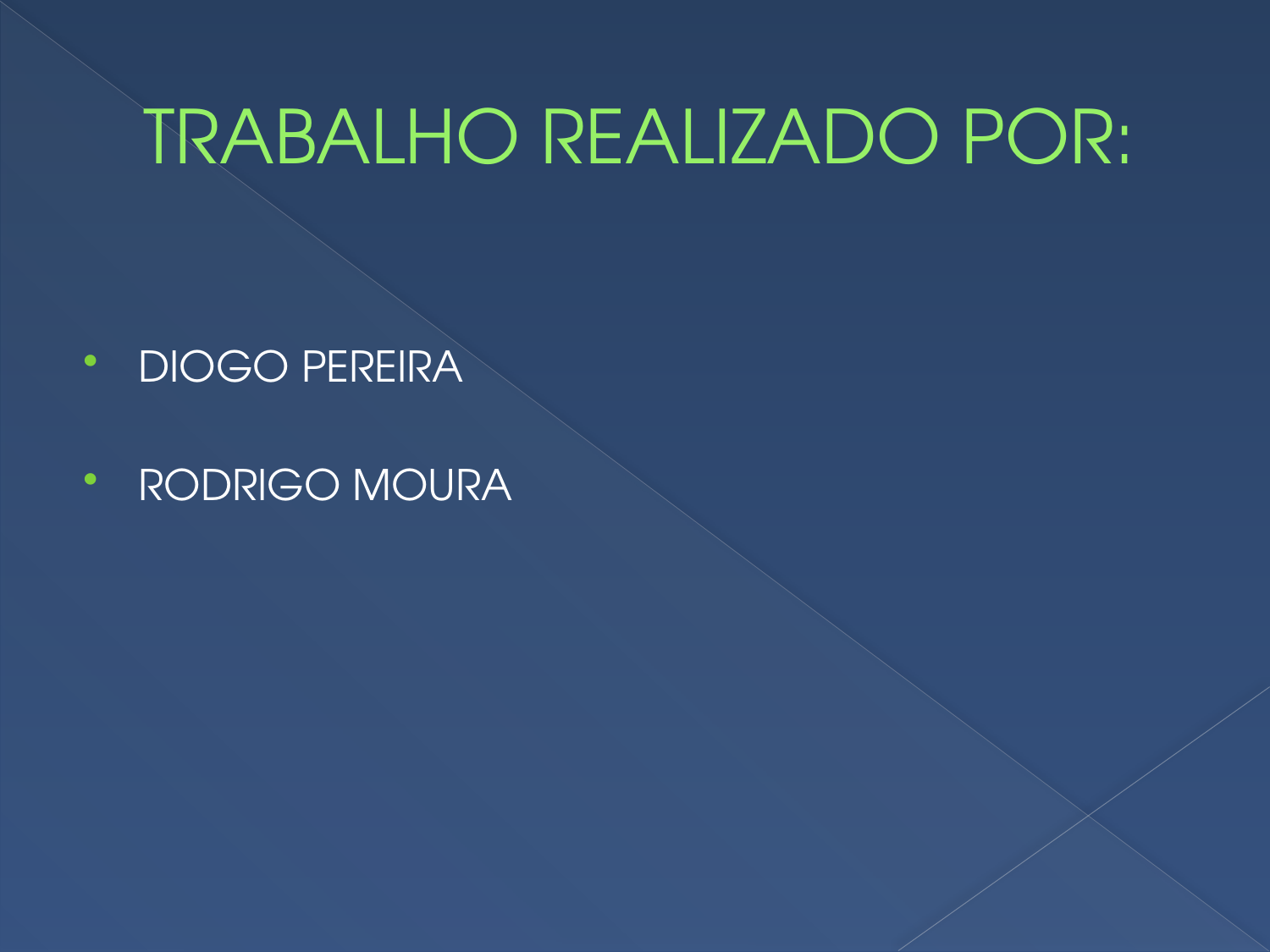

# TRABALHO REALIZADO POR:

DIOGO PEREIRA

RODRIGO MOURA